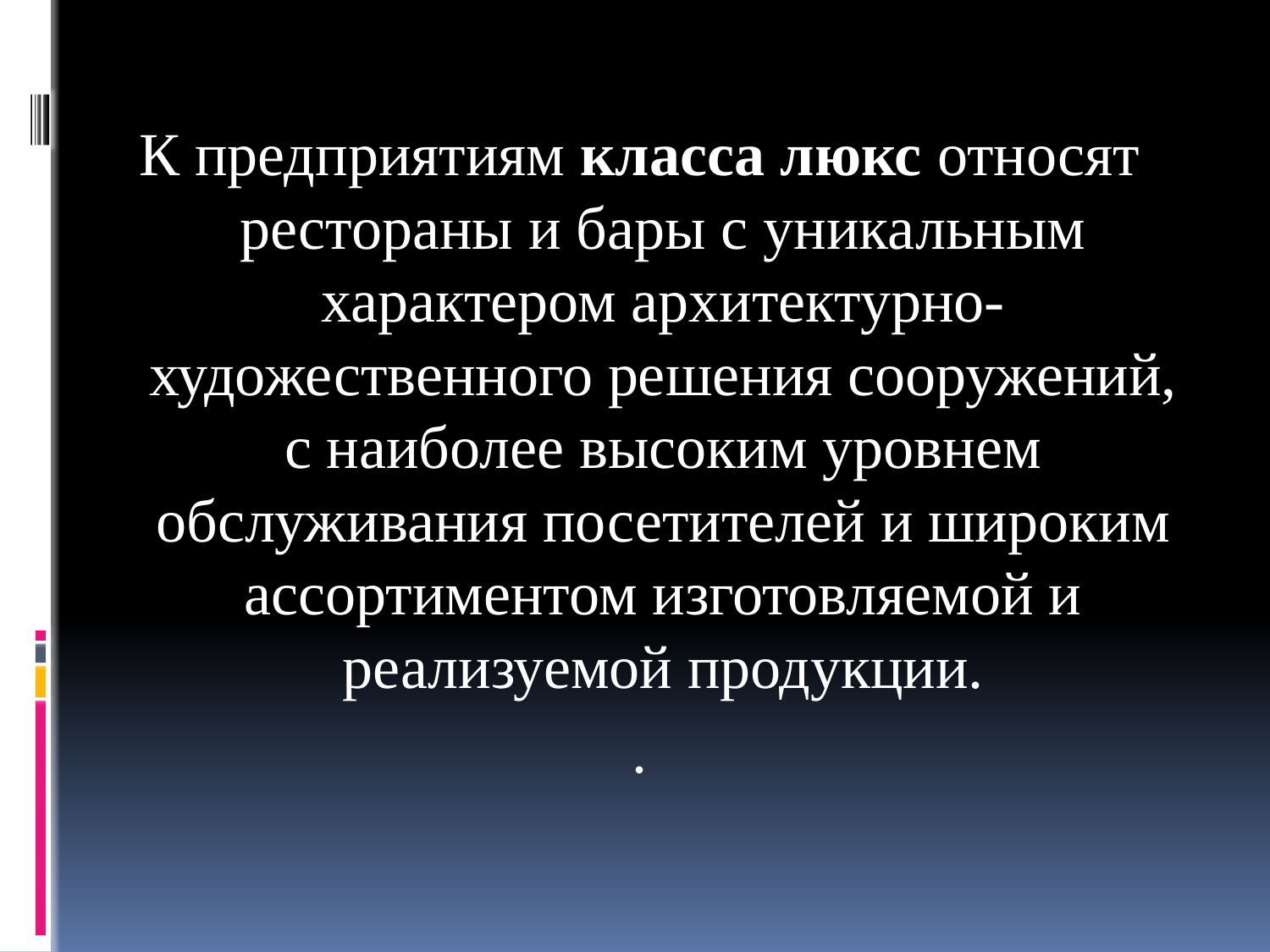

#

К предприятиям класса люкс относят рестораны и бары с уникальным характером архитектурно-художественного решения сооружений, с наиболее высоким уровнем обслуживания посетителей и широким ассортиментом изготовляемой и реализуемой продукции.
.